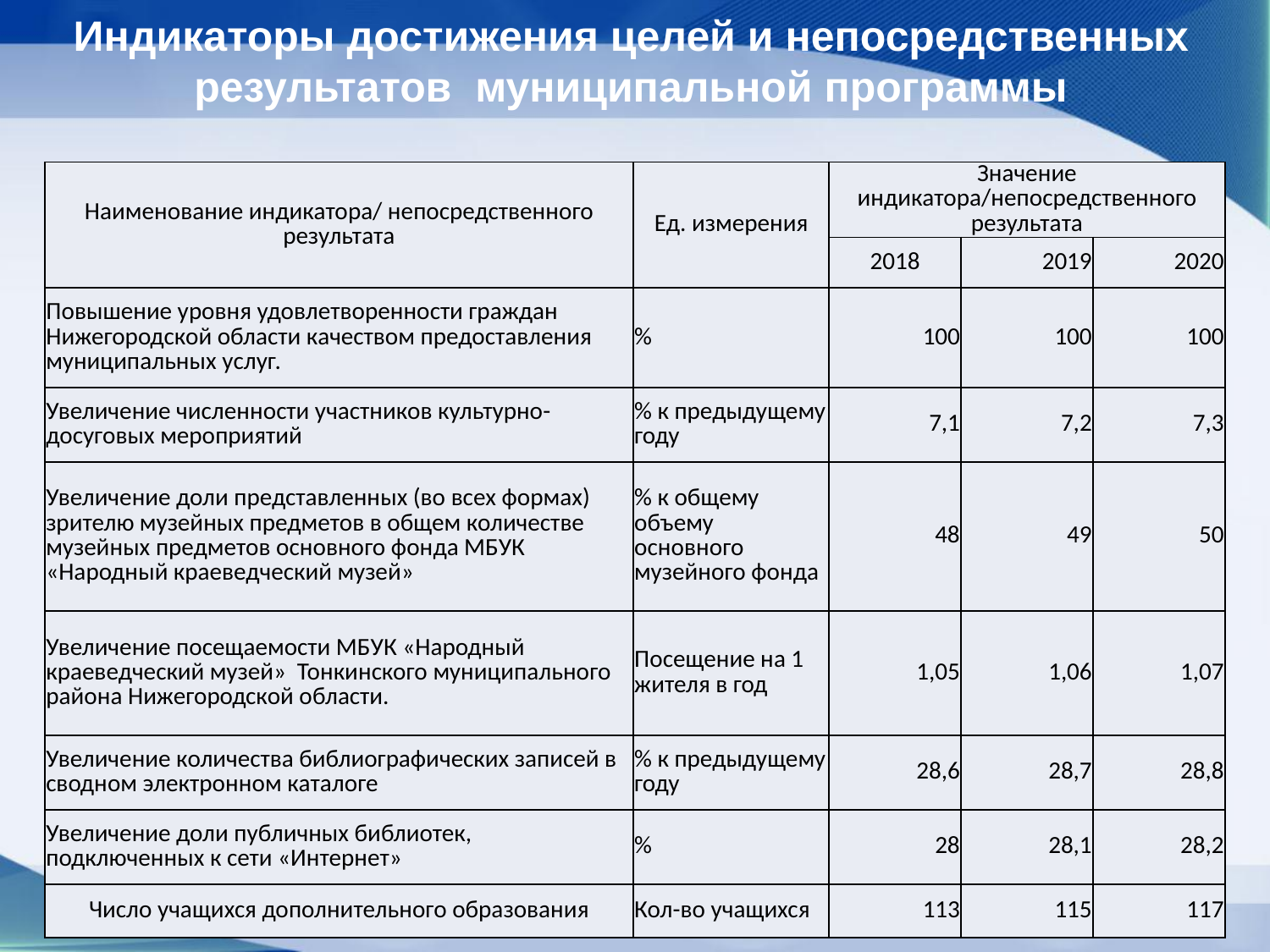

# Индикаторы достижения целей и непосредственных результатов  муниципальной программы
| Наименование индикатора/ непосредственного результата | Ед. измерения | Значение индикатора/непосредственного результата |  |  |
| --- | --- | --- | --- | --- |
|  |  | 2018 | 2019 | 2020 |
| Повышение уровня удовлетворенности граждан Нижегородской области качеством предоставления муниципальных услуг. | % | 100 | 100 | 100 |
| Увеличение численности участников культурно-досуговых мероприятий | % к предыдущему году | 7,1 | 7,2 | 7,3 |
| Увеличение доли представленных (во всех формах) зрителю музейных предметов в общем количестве музейных предметов основного фонда МБУК «Народный краеведческий музей» | % к общему объему основного музейного фонда | 48 | 49 | 50 |
| Увеличение посещаемости МБУК «Народный краеведческий музей» Тонкинского муниципального района Нижегородской области. | Посещение на 1 жителя в год | 1,05 | 1,06 | 1,07 |
| Увеличение количества библиографических записей в сводном электронном каталоге | % к предыдущему году | 28,6 | 28,7 | 28,8 |
| Увеличение доли публичных библиотек, подключенных к сети «Интернет» | % | 28 | 28,1 | 28,2 |
| Число учащихся дополнительного образования | Кол-во учащихся | 113 | 115 | 117 |